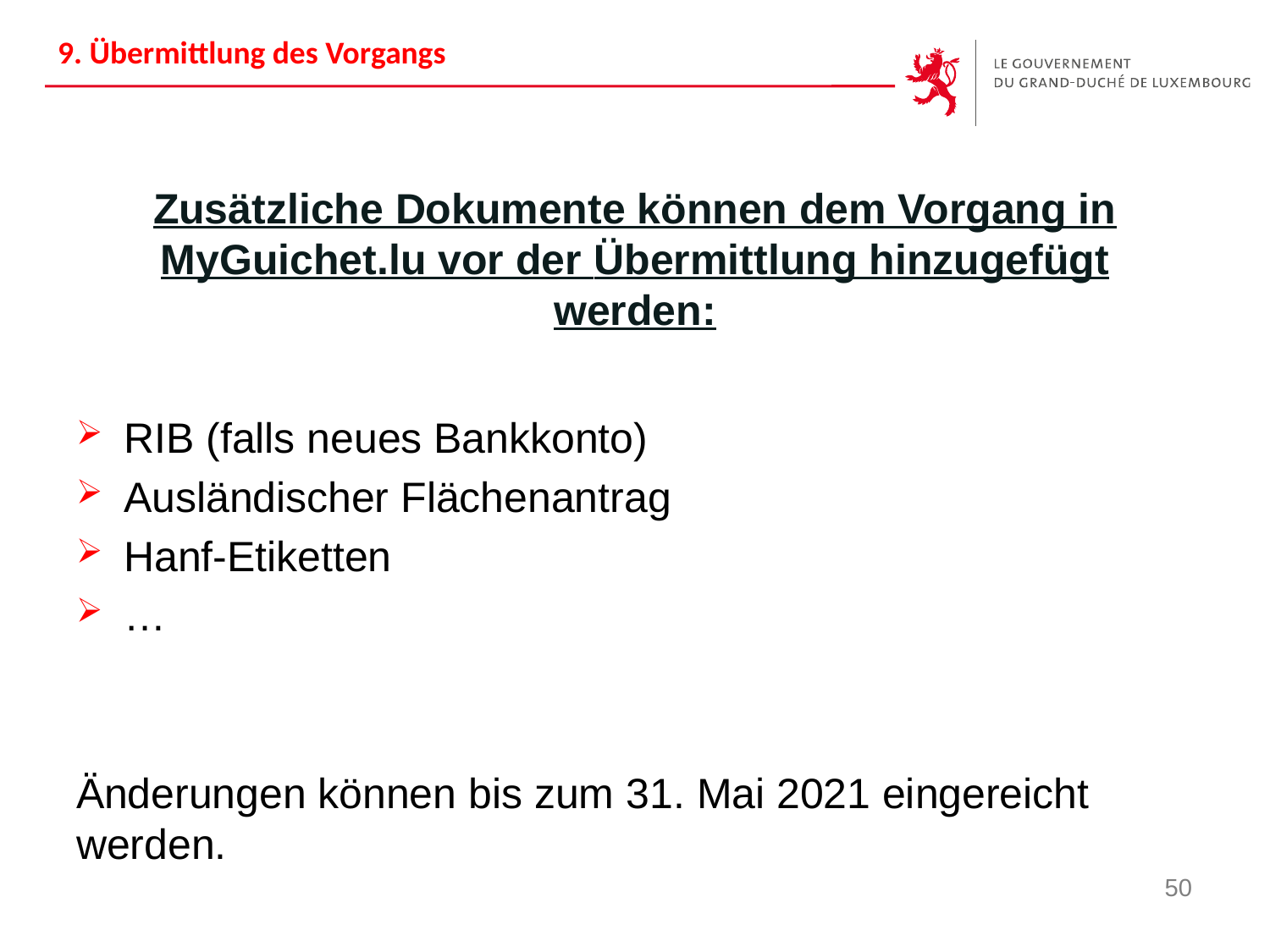

# 9. Übermittlung des Vorgangs
Zusätzliche Dokumente können dem Vorgang in MyGuichet.lu vor der Übermittlung hinzugefügt werden:

RIB (falls neues Bankkonto)
Ausländischer Flächenantrag
Hanf-Etiketten
…

Änderungen können bis zum 31. Mai 2021 eingereicht werden.
50